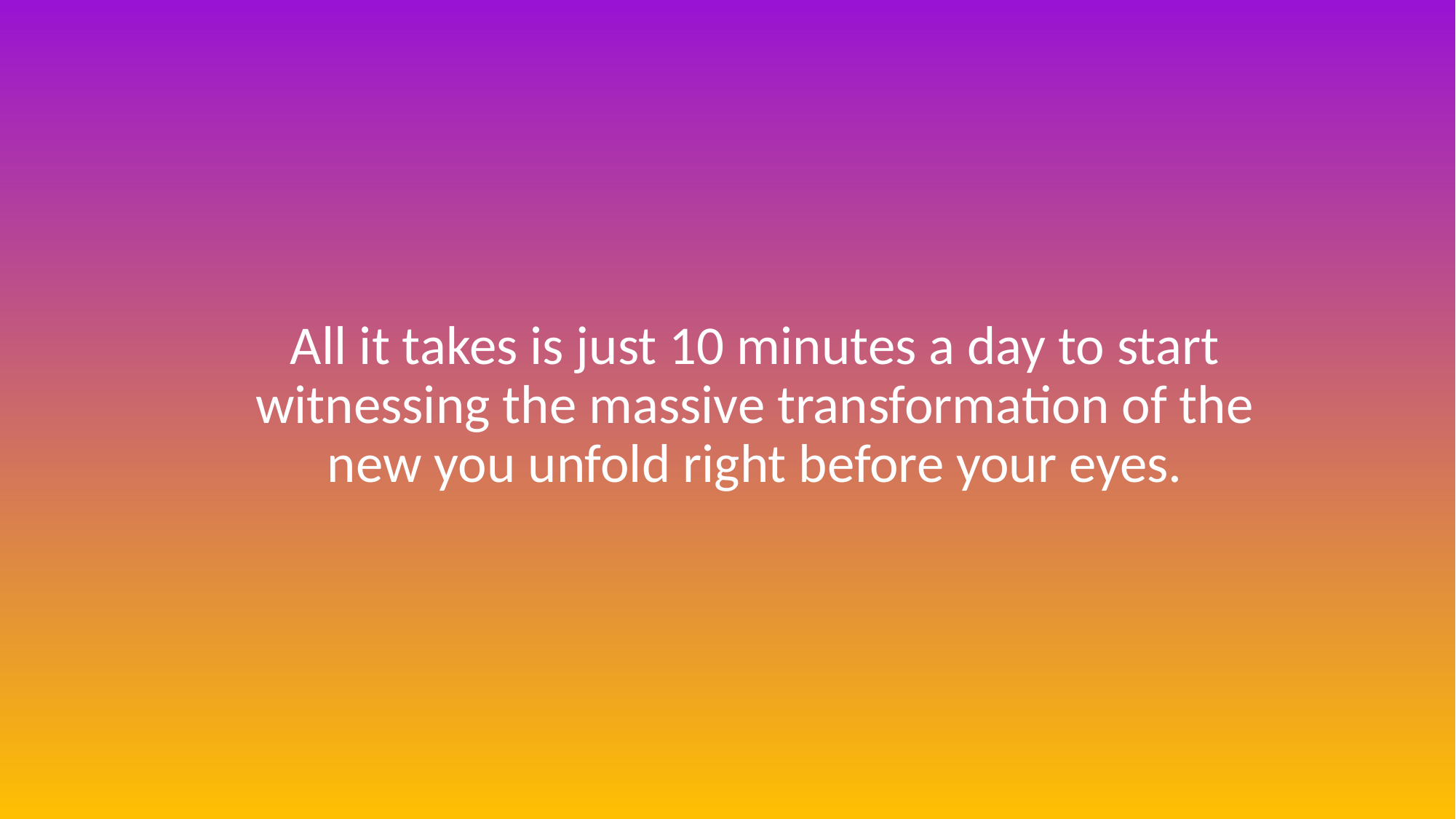

# All it takes is just 10 minutes a day to start witnessing the massive transformation of the new you unfold right before your eyes.